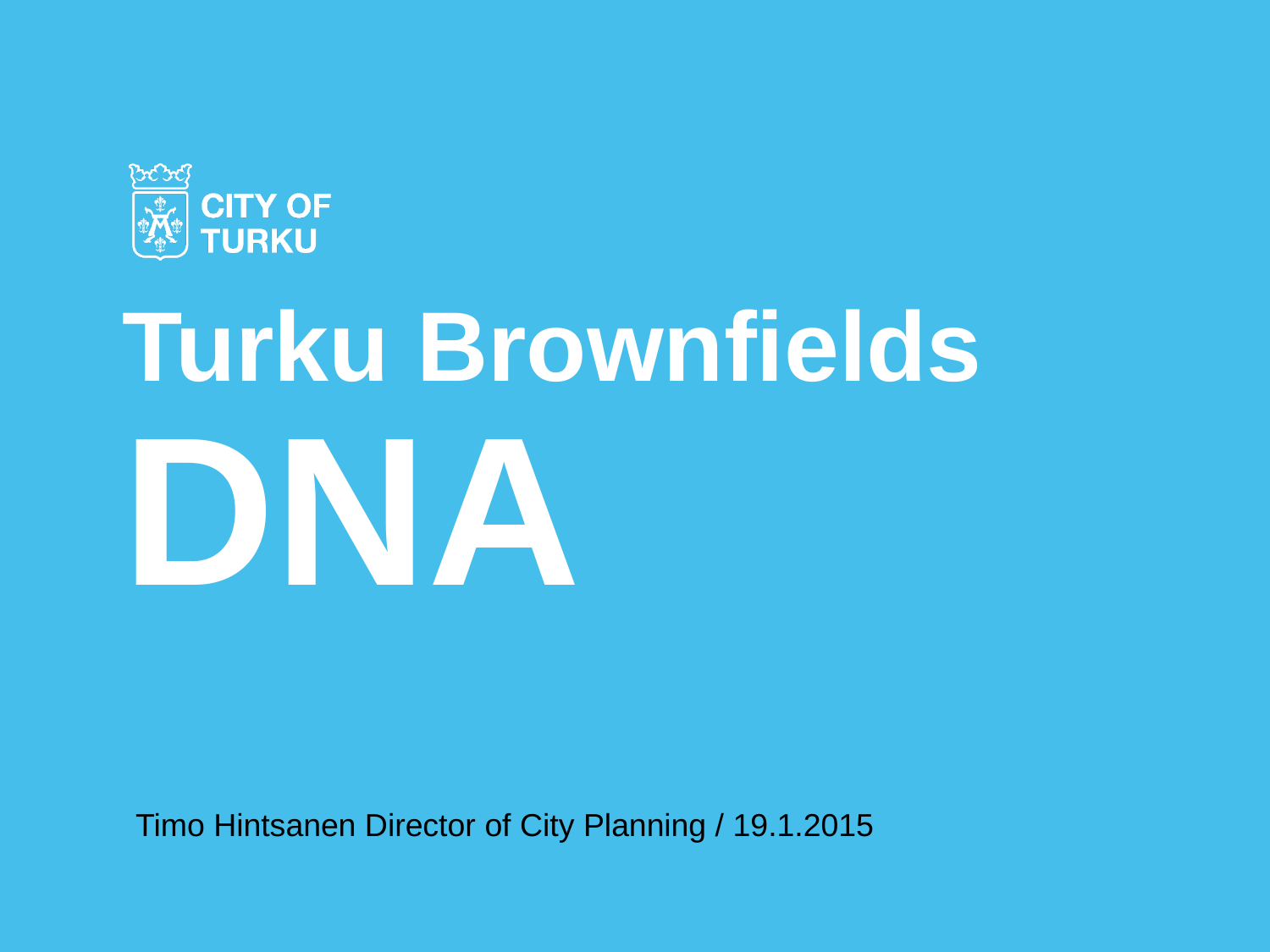

# Turku Brownfields DNA
Timo Hintsanen Director of City Planning / 19.1.2015